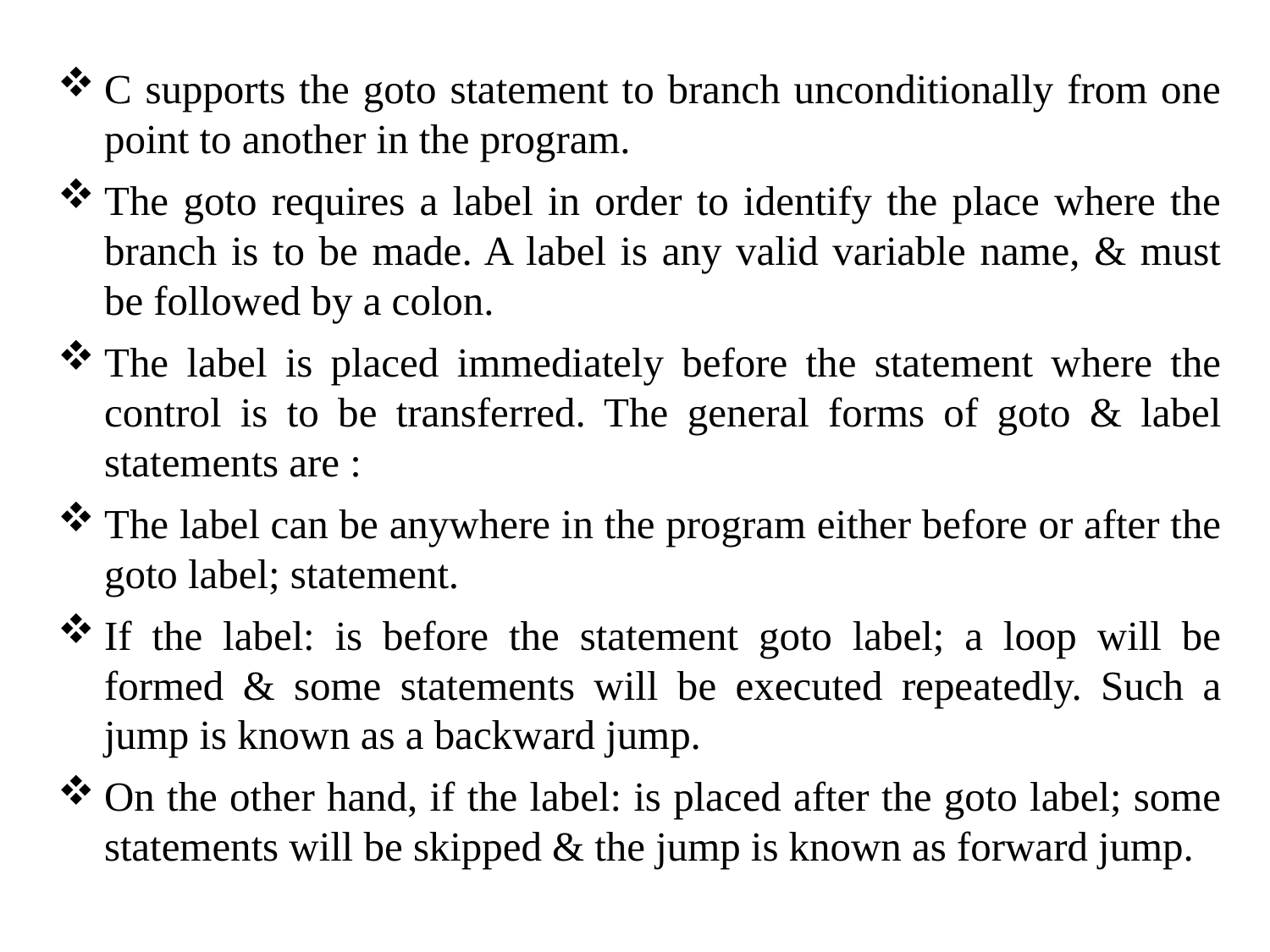

C supports the goto statement to branch unconditionally from one point to another in the program.
The goto requires a label in order to identify the place where the branch is to be made. A label is any valid variable name, & must be followed by a colon.
The label is placed immediately before the statement where the control is to be transferred. The general forms of goto & label statements are :
The label can be anywhere in the program either before or after the goto label; statement.
If the label: is before the statement goto label; a loop will be formed & some statements will be executed repeatedly. Such a jump is known as a backward jump.
On the other hand, if the label: is placed after the goto label; some statements will be skipped & the jump is known as forward jump.